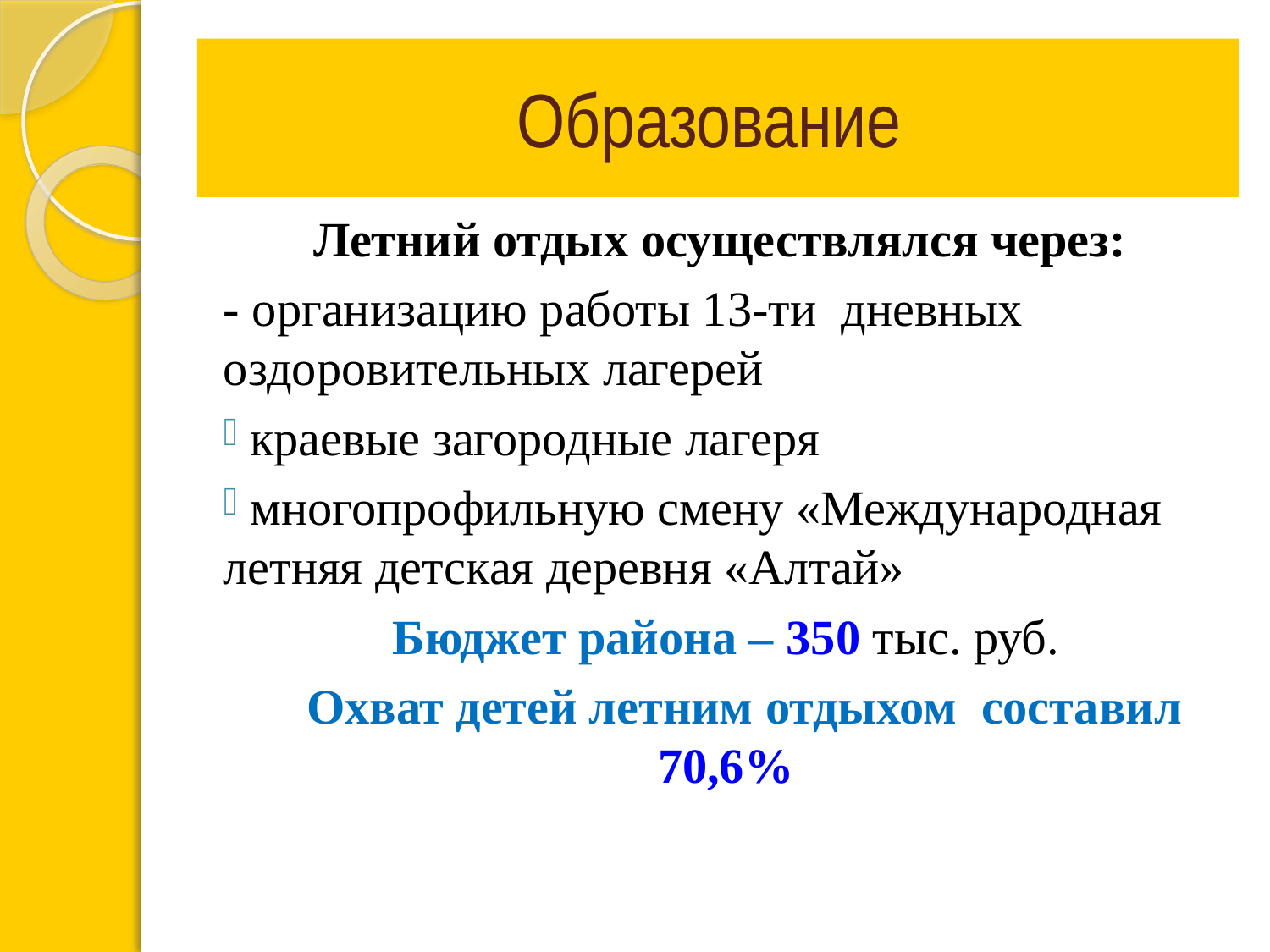

Летний отдых осуществлялся через:
- организацию работы 13-ти  дневных оздоровительных лагерей
 краевые загородные лагеря
 многопрофильную смену «Международная летняя детская деревня «Алтай»
Бюджет района – 350 тыс. руб.
   Охват детей летним отдыхом  составил 70,6%
Образование